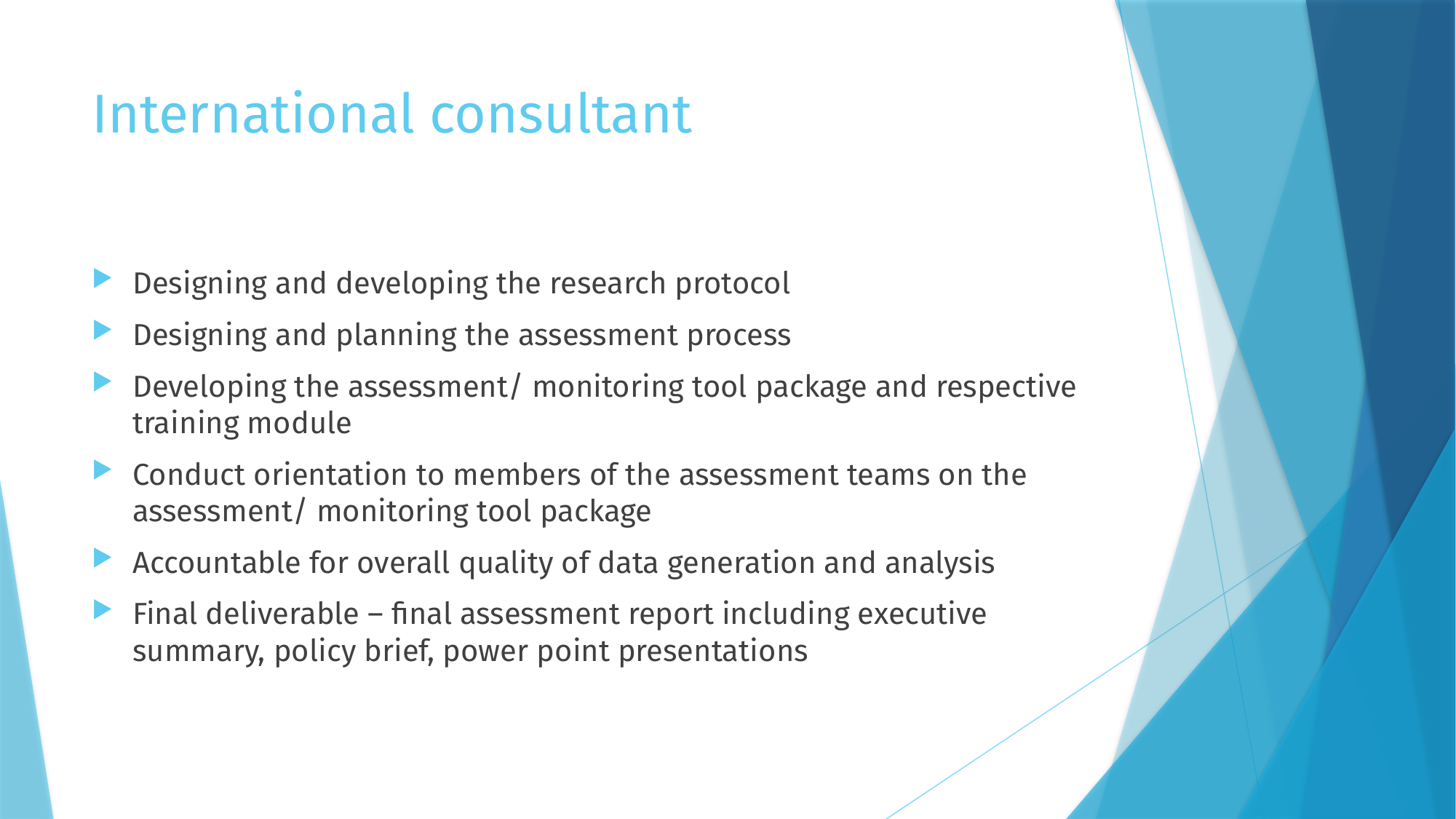

# International consultant
Designing and developing the research protocol
Designing and planning the assessment process
Developing the assessment/ monitoring tool package and respective training module
Conduct orientation to members of the assessment teams on the assessment/ monitoring tool package
Accountable for overall quality of data generation and analysis
Final deliverable – final assessment report including executive summary, policy brief, power point presentations